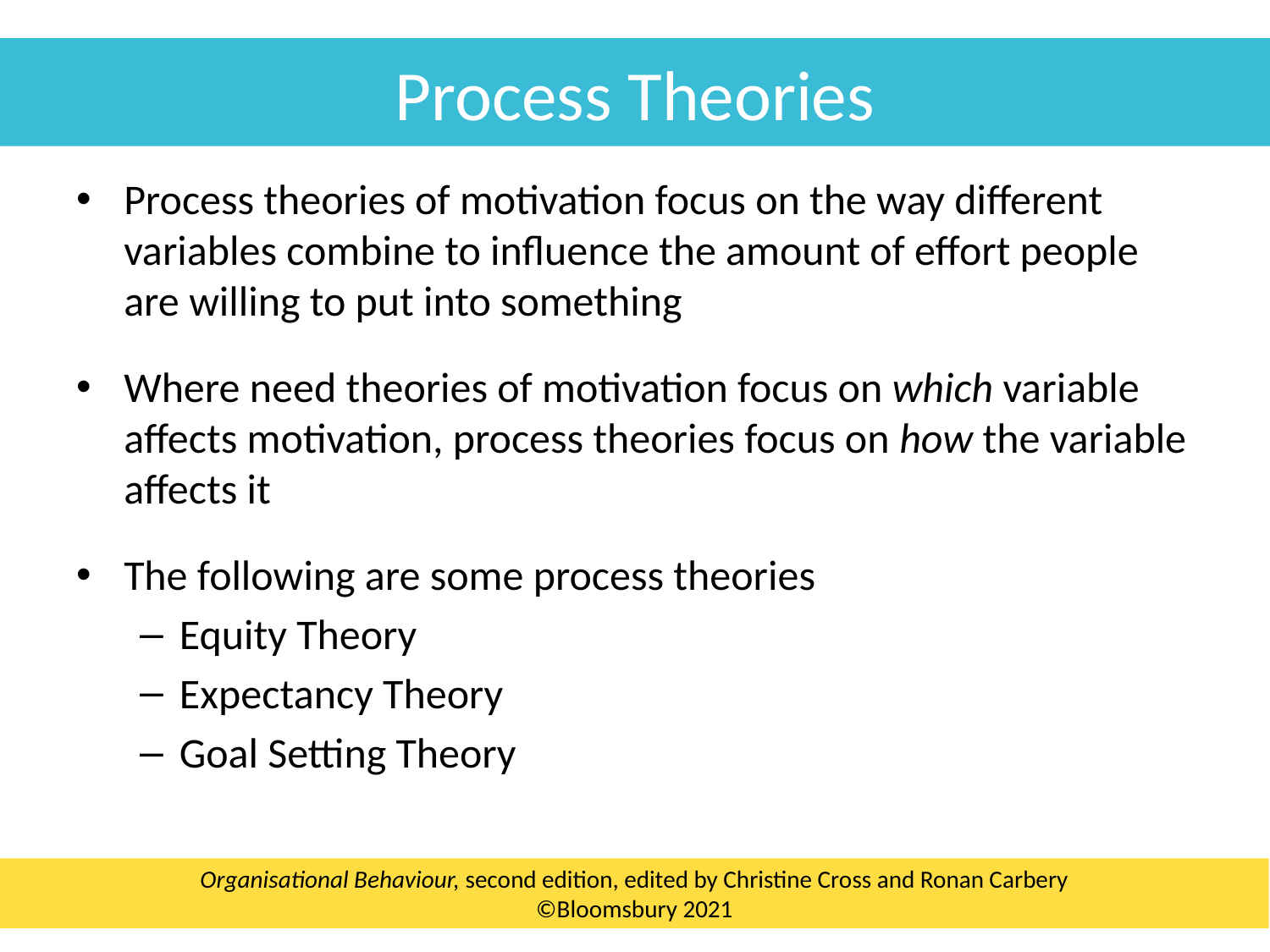

Process Theories
Process theories of motivation focus on the way different variables combine to influence the amount of effort people are willing to put into something

Where need theories of motivation focus on which variable affects motivation, process theories focus on how the variable affects it

The following are some process theories
Equity Theory
Expectancy Theory
Goal Setting Theory